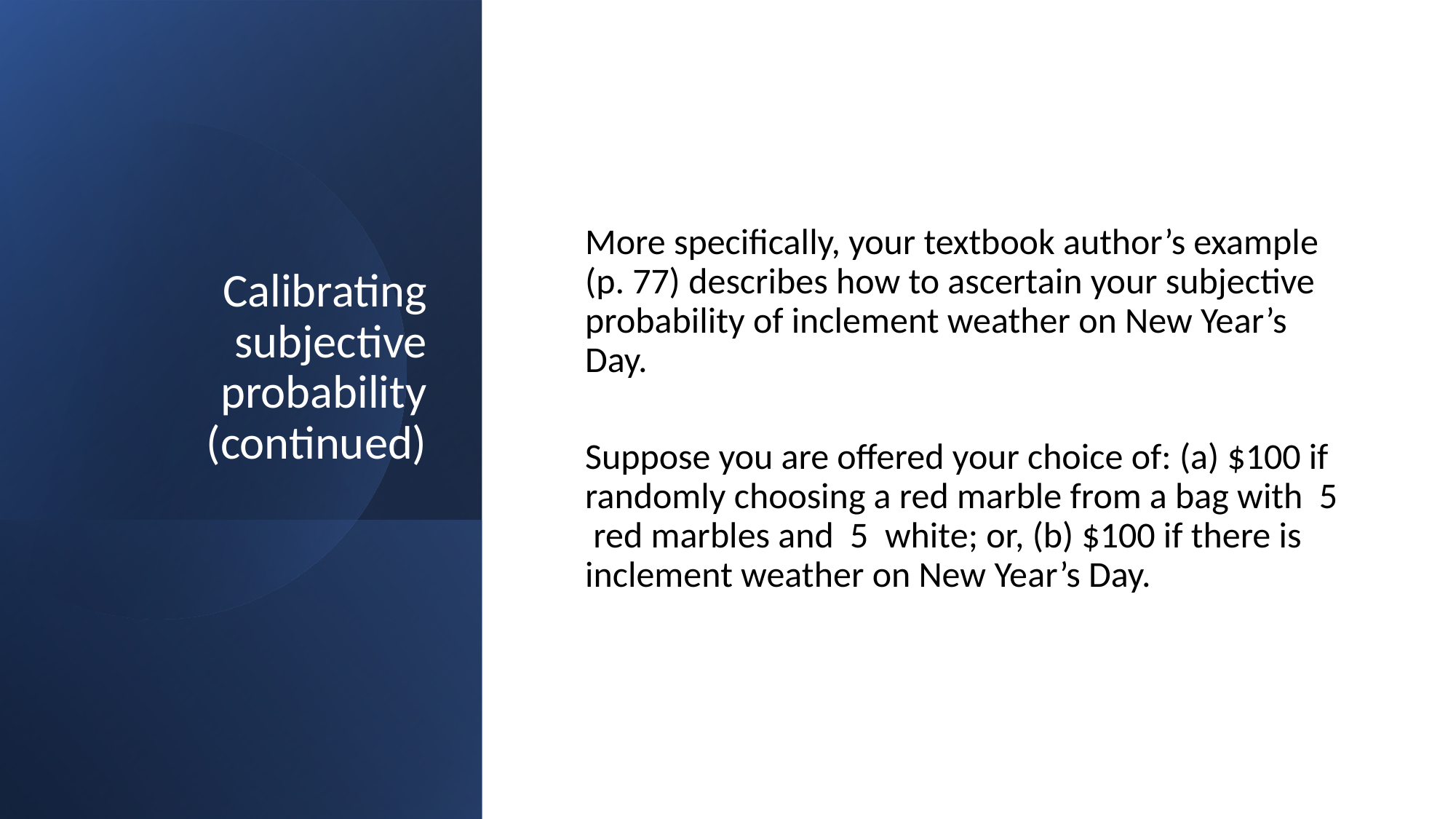

# Calibrating subjective probability (continued)
More specifically, your textbook author’s example (p. 77) describes how to ascertain your subjective probability of inclement weather on New Year’s Day.

Suppose you are offered your choice of: (a) $100 if randomly choosing a red marble from a bag with  5  red marbles and  5  white; or, (b) $100 if there is inclement weather on New Year’s Day.